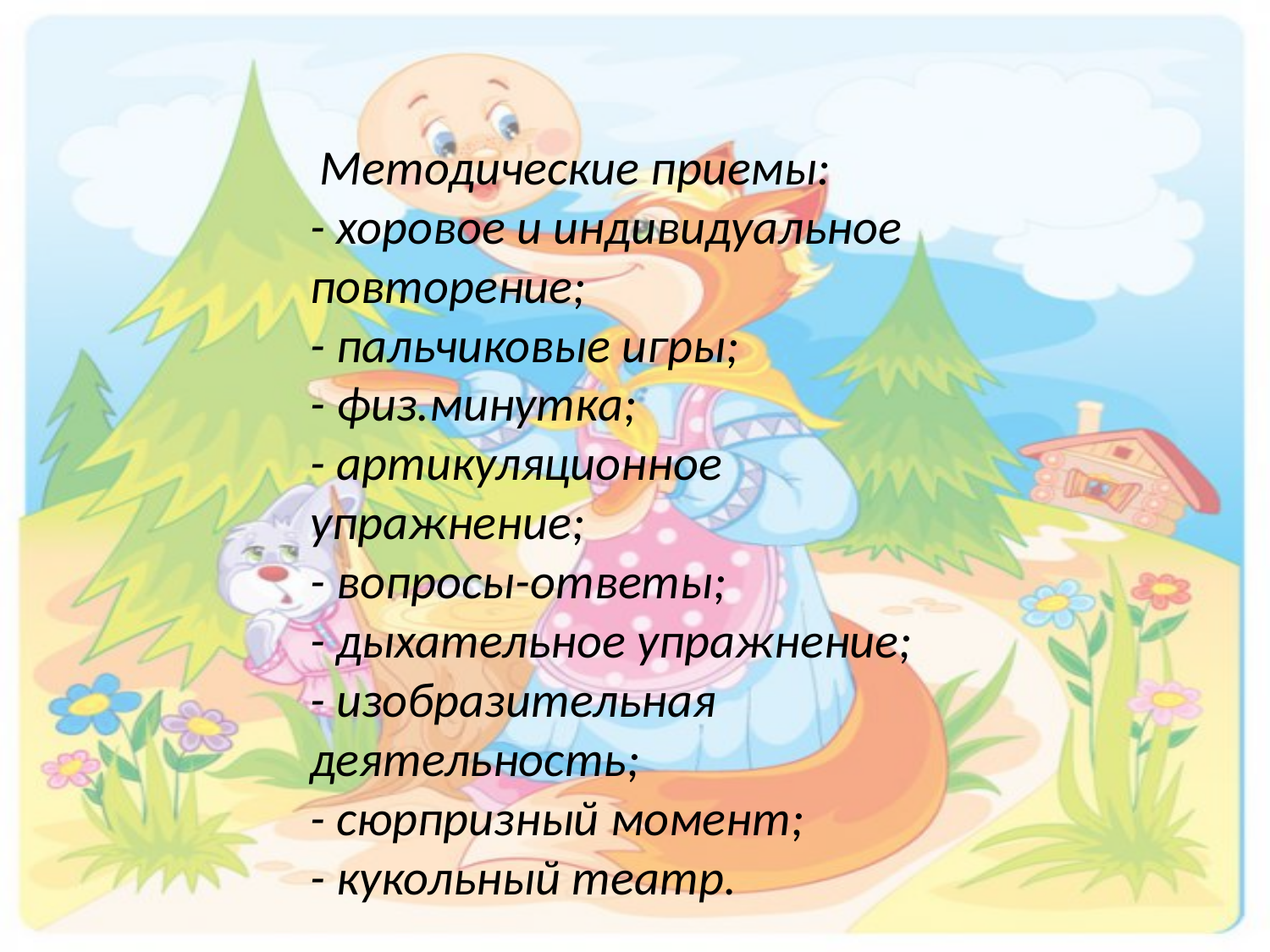

Методические приемы:
- хоровое и индивидуальное повторение;
- пальчиковые игры;
- физ.минутка;
- артикуляционное упражнение;
- вопросы-ответы;
- дыхательное упражнение;
- изобразительная деятельность;
- сюрпризный момент;
- кукольный театр.